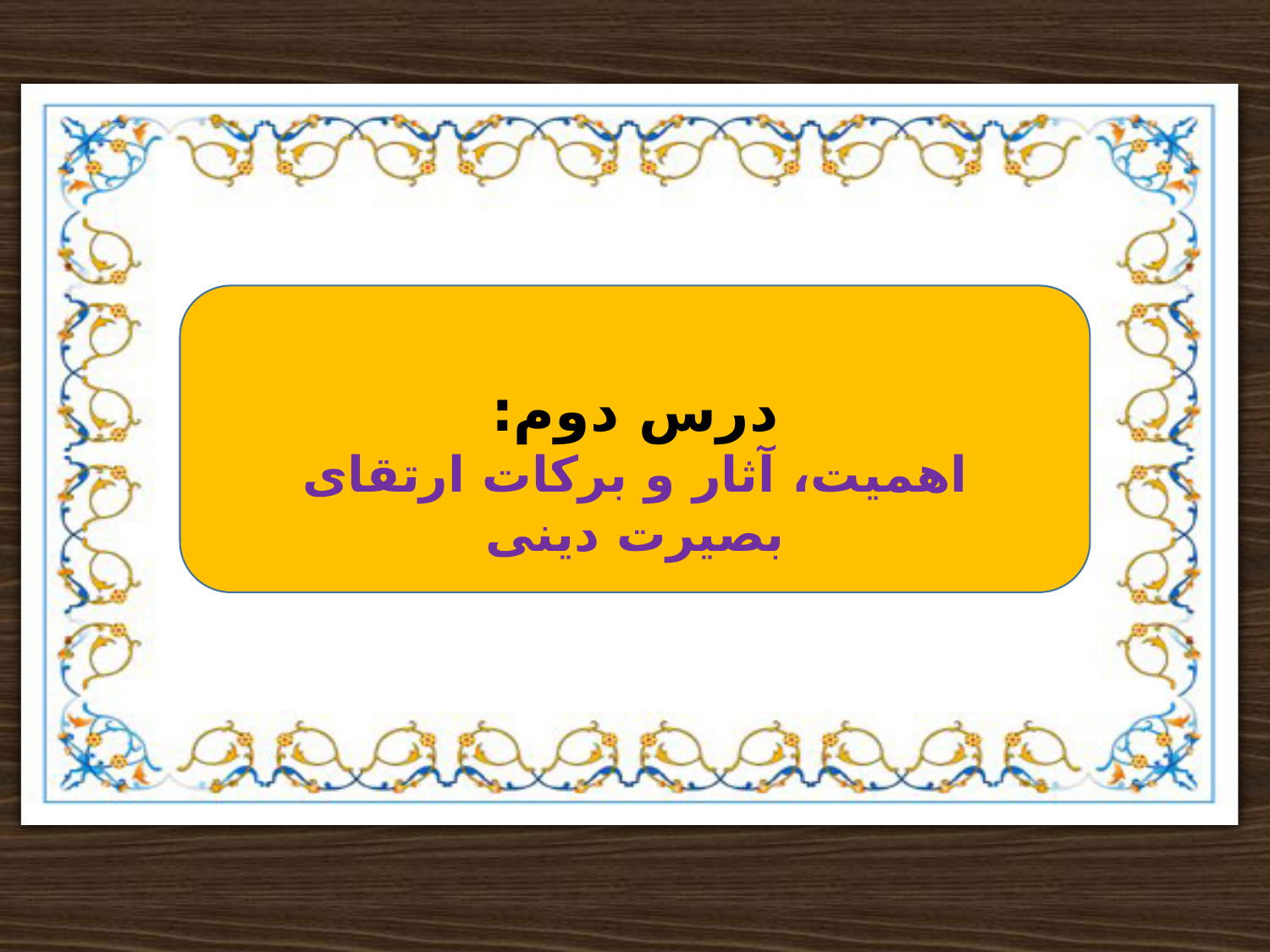

درس دوم:
اهمیت، آثار و برکات ارتقای بصیرت دینی